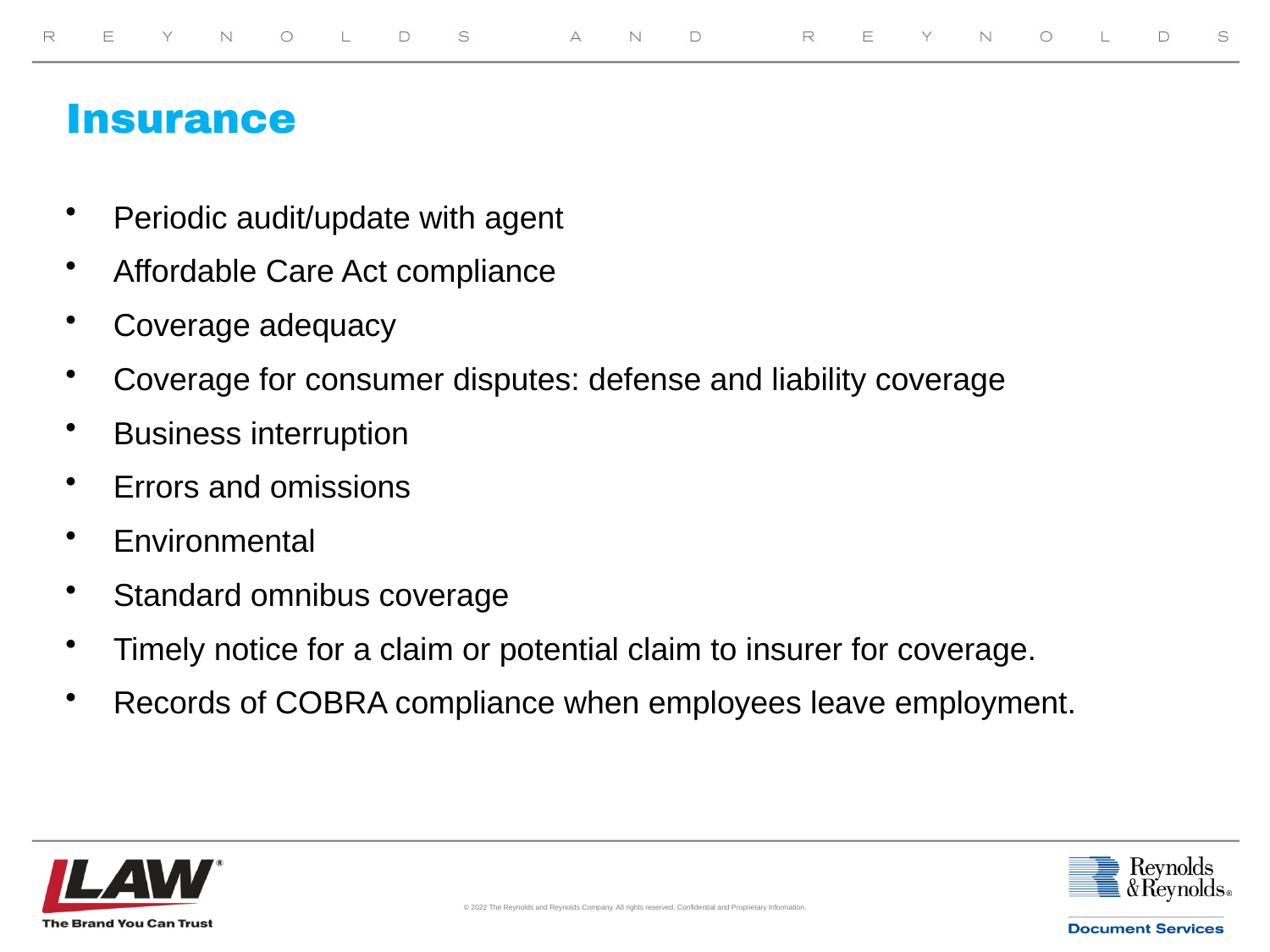

# Insurance
Periodic audit/update with agent
Affordable Care Act compliance
Coverage adequacy
Coverage for consumer disputes: defense and liability coverage
Business interruption
Errors and omissions
Environmental
Standard omnibus coverage
Timely notice for a claim or potential claim to insurer for coverage.
Records of COBRA compliance when employees leave employment.